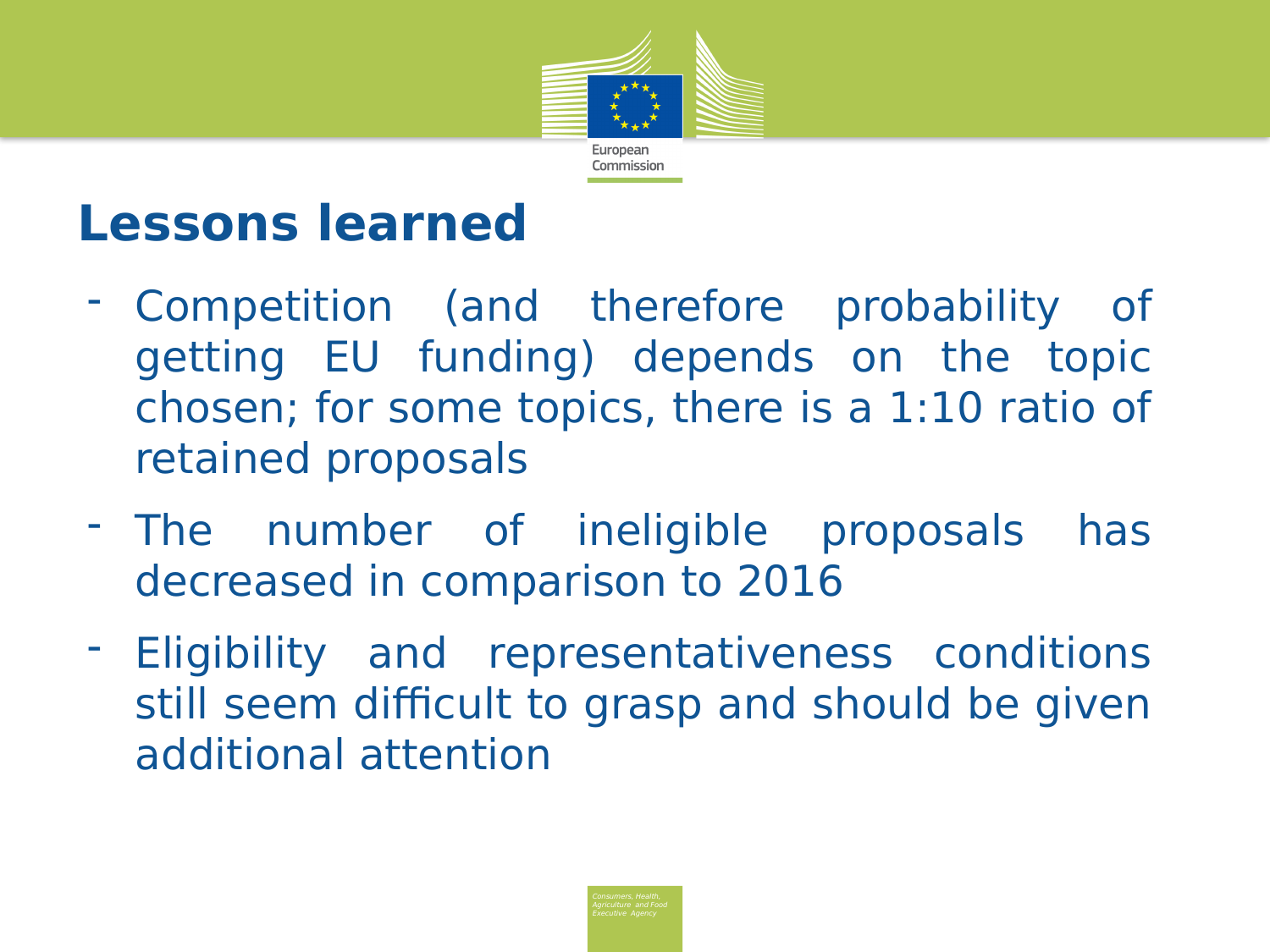

# Lessons learned
Competition (and therefore probability of getting EU funding) depends on the topic chosen; for some topics, there is a 1:10 ratio of retained proposals
The number of ineligible proposals has decreased in comparison to 2016
Eligibility and representativeness conditions still seem difficult to grasp and should be given additional attention